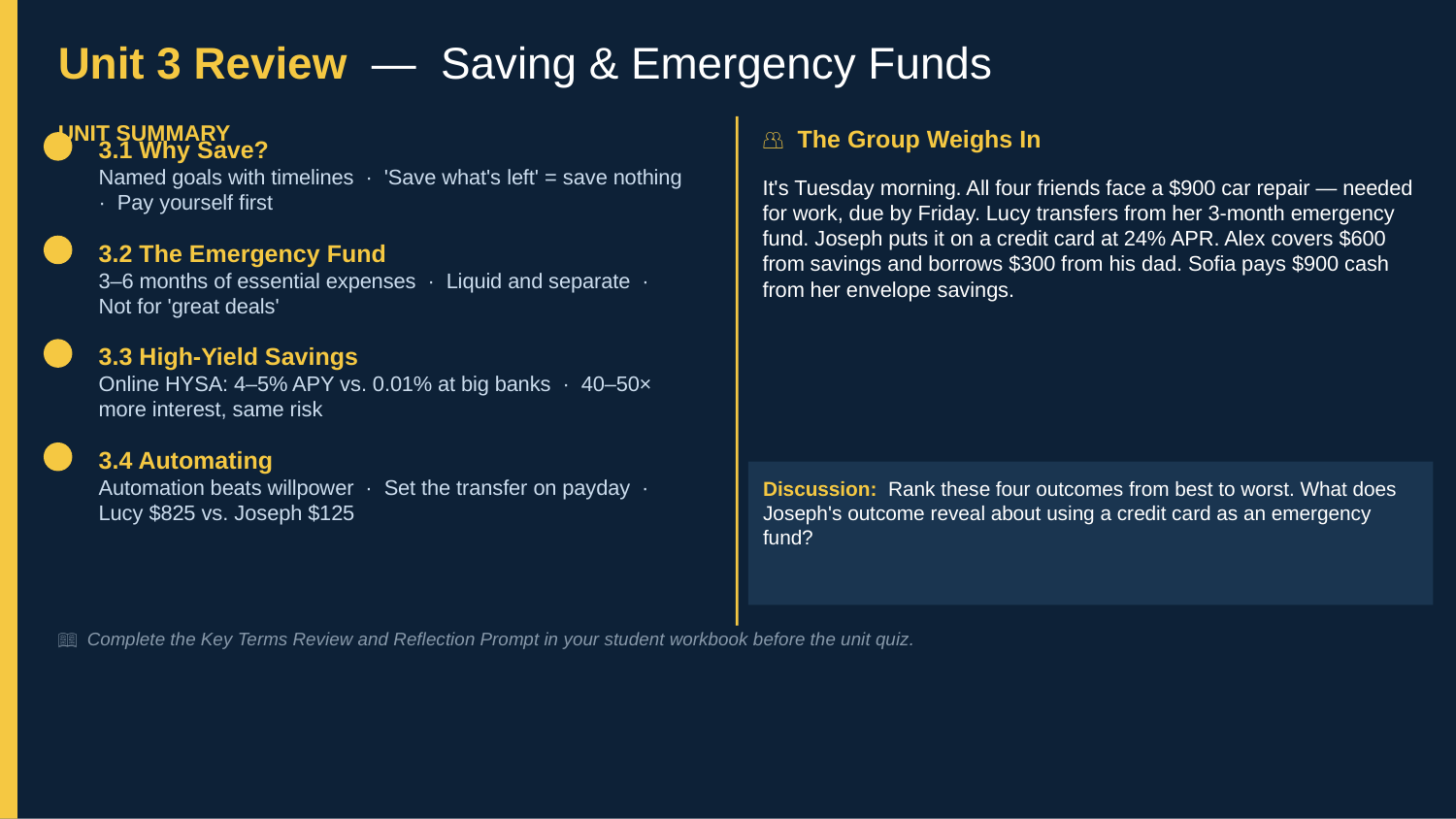

Unit 3 Review  —  Saving & Emergency Funds
UNIT SUMMARY

👥  The Group Weighs In
3.1 Why Save?
Named goals with timelines  ·  'Save what's left' = save nothing  ·  Pay yourself first

It's Tuesday morning. All four friends face a $900 car repair — needed for work, due by Friday. Lucy transfers from her 3-month emergency fund. Joseph puts it on a credit card at 24% APR. Alex covers $600 from savings and borrows $300 from his dad. Sofia pays $900 cash from her envelope savings.
3.2 The Emergency Fund
3–6 months of essential expenses  ·  Liquid and separate  ·  Not for 'great deals'

3.3 High-Yield Savings
Online HYSA: 4–5% APY vs. 0.01% at big banks  ·  40–50× more interest, same risk

3.4 Automating
Automation beats willpower  ·  Set the transfer on payday  ·  Lucy $825 vs. Joseph $125

Discussion:  Rank these four outcomes from best to worst. What does Joseph's outcome reveal about using a credit card as an emergency fund?
📖  Complete the Key Terms Review and Reflection Prompt in your student workbook before the unit quiz.